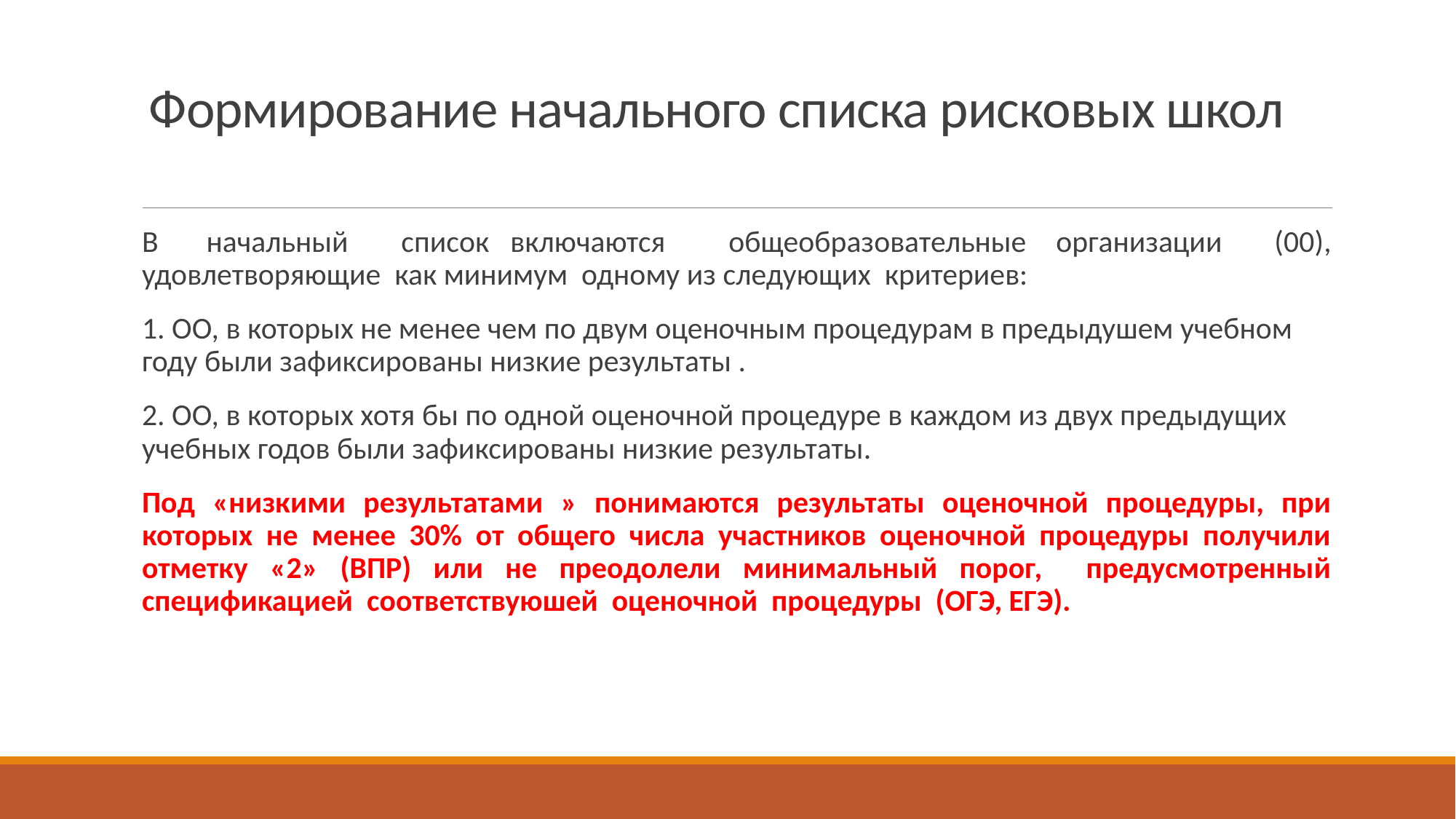

# Формирование начального списка рисковых школ
В начальный	список	включаются	общеобразовательные	организации	(00), удовлетворяющие  как минимум  одному из следующих  критериев:
1. ОО, в которых не менее чем по двум оценочным процедурам в предыдушем учебном году были зафиксированы низкие результаты .
2. ОО, в которых хотя бы по одной оценочной процедуре в каждом из двух предыдущих учебных годов были зафиксированы низкие результаты.
Под «низкими результатами » понимаются результаты оценочной процедуры, при которых не менее 30% от общего числа участников оценочной процедуры получили отметку «2» (ВПР) или не преодолели минимальный порог,  предусмотренный спецификацией  соответствуюшей  оценочной  процедуры  (ОГЭ, ЕГЭ).